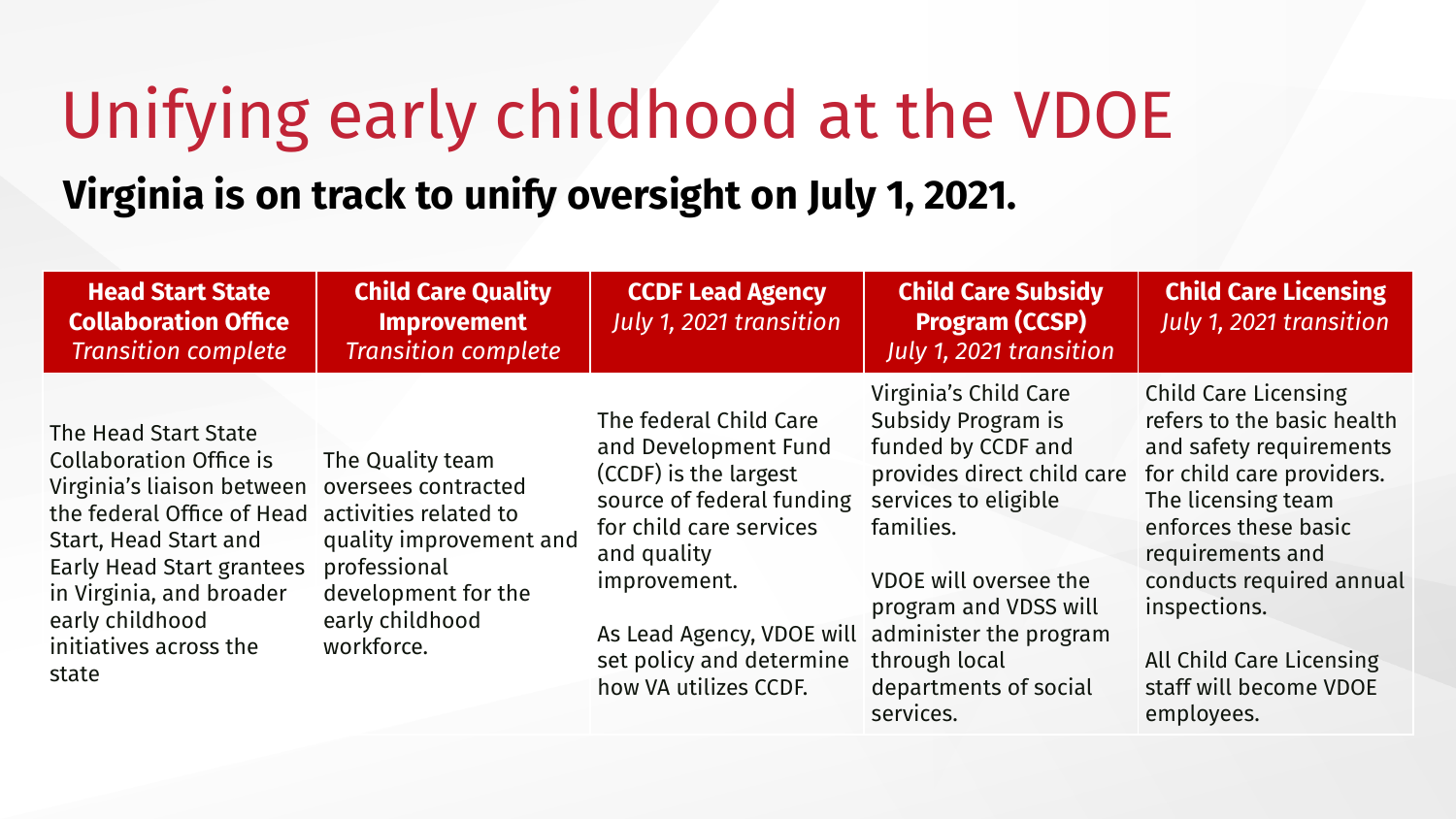

# Unifying early childhood at the VDOE
Virginia is on track to unify oversight on July 1, 2021.

| Head Start State Collaboration Office Transition complete | Child Care Quality Improvement Transition complete | CCDF Lead Agency July 1, 2021 transition | Child Care Subsidy Program (CCSP) July 1, 2021 transition | Child Care Licensing July 1, 2021 transition |
| --- | --- | --- | --- | --- |
| The Head Start State Collaboration Office is Virginia’s liaison between the federal Office of Head Start, Head Start and Early Head Start grantees in Virginia, and broader early childhood initiatives across the state | The Quality team oversees contracted activities related to quality improvement and professional development for the early childhood workforce. | The federal Child Care and Development Fund (CCDF) is the largest source of federal funding for child care services and quality improvement.  As Lead Agency, VDOE will set policy and determine how VA utilizes CCDF. | Virginia’s Child Care Subsidy Program is funded by CCDF and provides direct child care services to eligible families.  VDOE will oversee the program and VDSS will administer the program through local departments of social services. | Child Care Licensing refers to the basic health and safety requirements for child care providers. The licensing team enforces these basic requirements and conducts required annual inspections.  All Child Care Licensing staff will become VDOE employees. |